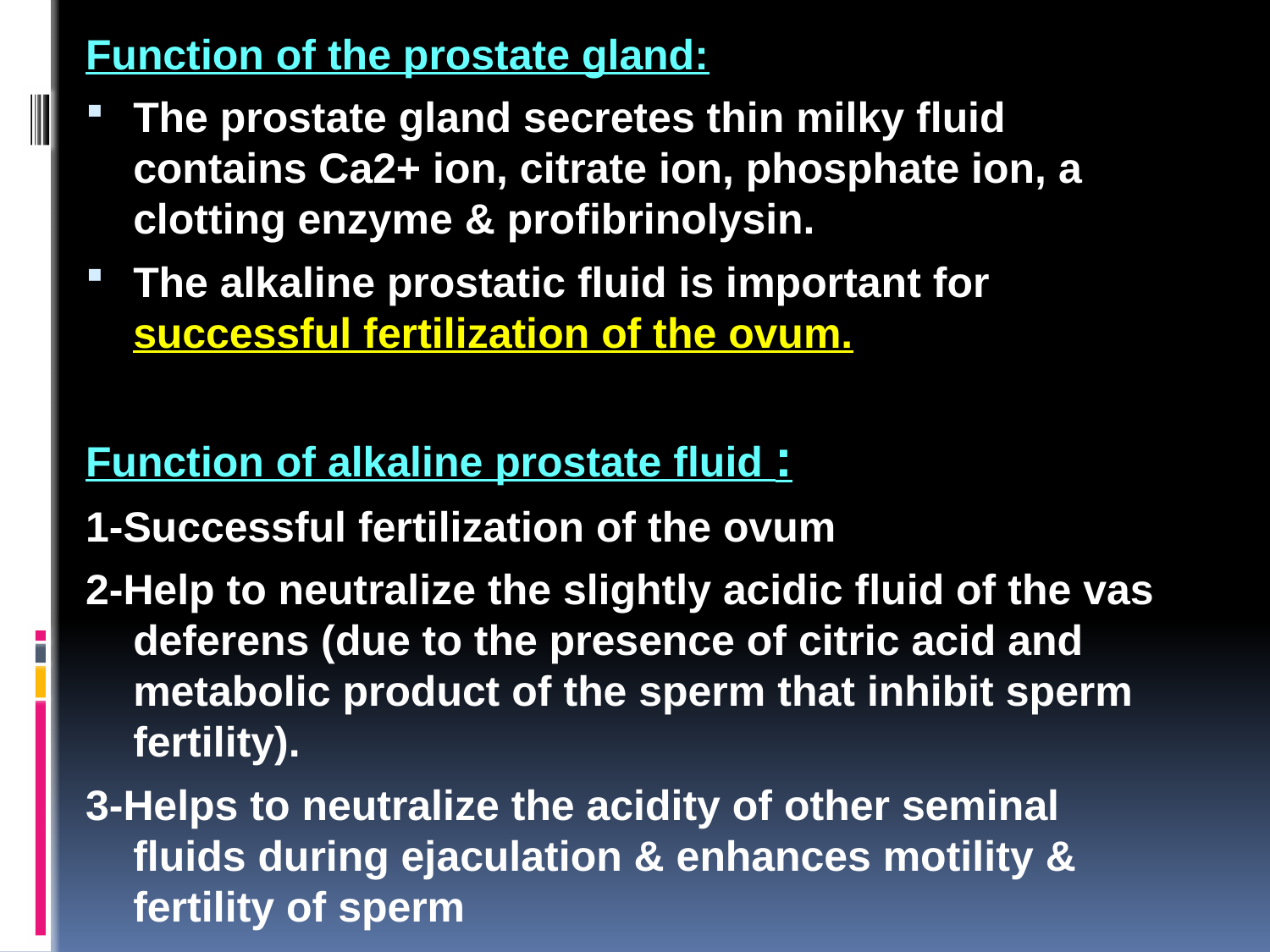

Function of the prostate gland:
The prostate gland secretes thin milky fluid contains Ca2+ ion, citrate ion, phosphate ion, a clotting enzyme & profibrinolysin.
The alkaline prostatic fluid is important for successful fertilization of the ovum.

Function of alkaline prostate fluid :
1-Successful fertilization of the ovum
2-Help to neutralize the slightly acidic fluid of the vas deferens (due to the presence of citric acid and metabolic product of the sperm that inhibit sperm fertility).
3-Helps to neutralize the acidity of other seminal fluids during ejaculation & enhances motility & fertility of sperm